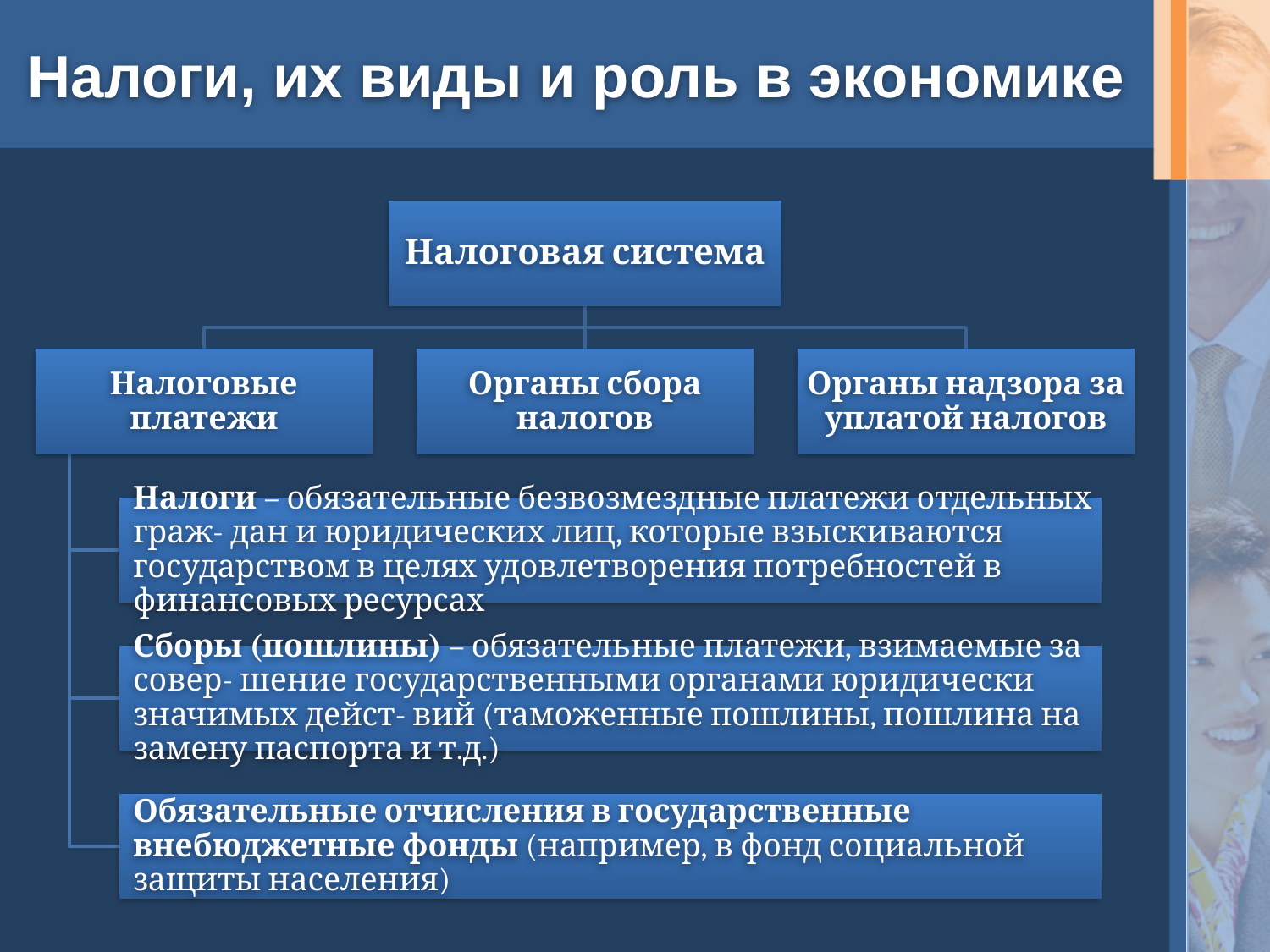

# Налоги, их виды и роль в экономике

Налоговая система

Налоговые платежи

Органы сбора налогов

Органы надзора за уплатой налогов

Налоги – обязательные безвозмездные платежи отдельных граж- дан и юридических лиц, которые взыскиваются государством в целях удовлетворения потребностей в финансовых ресурсах

Сборы (пошлины) – обязательные платежи, взимаемые за совер- шение государственными органами юридически значимых дейст- вий (таможенные пошлины, пошлина на замену паспорта и т.д.)

Обязательные отчисления в государственные внебюджетные фонды (например, в фонд социальной защиты населения)